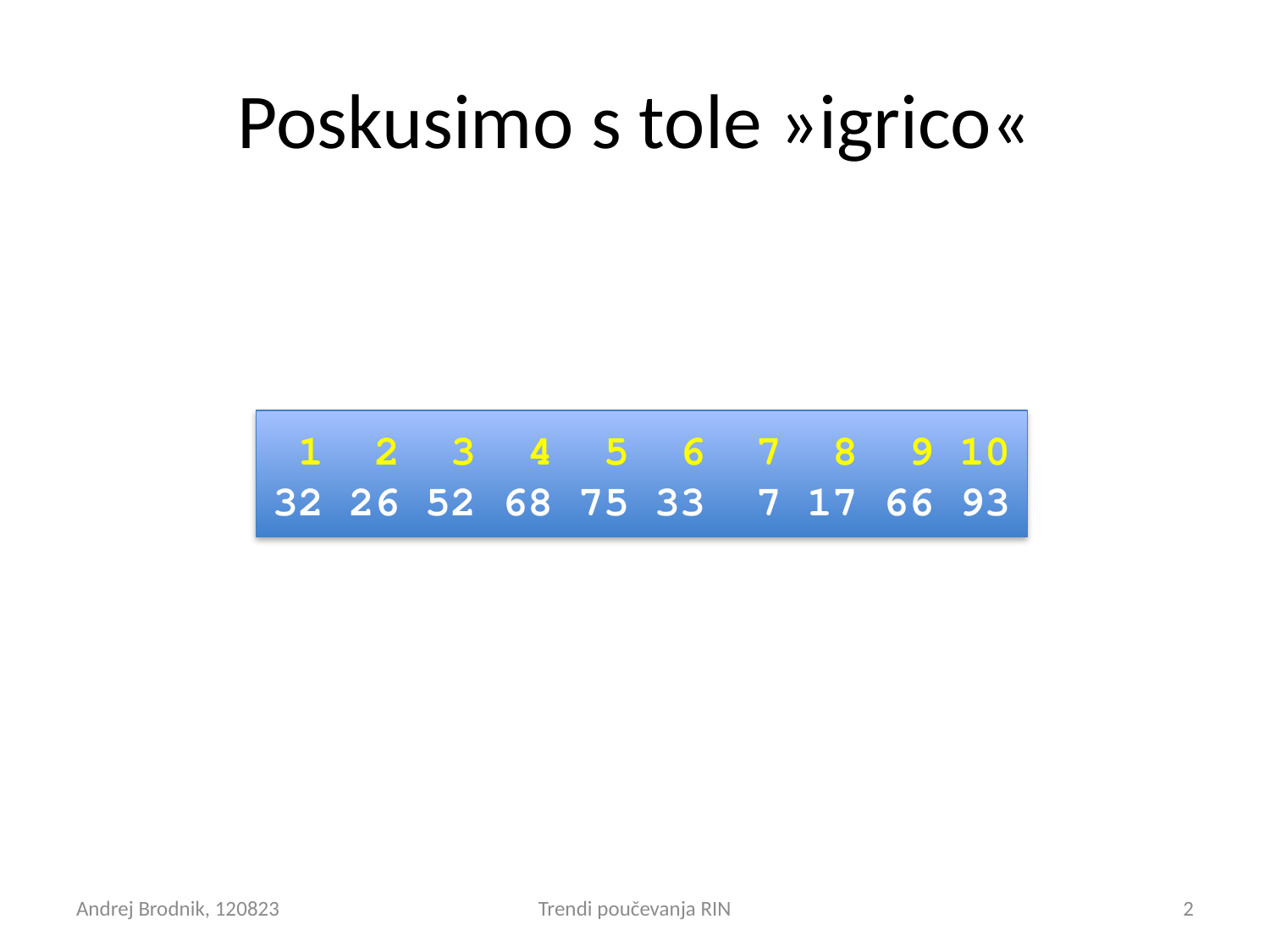

# Poskusimo s tole »igrico«
 1  2  3  4  5  6  7  8  9 10
32 26 52 68 75 33  7 17 66 93
Andrej Brodnik, 120823
Trendi poučevanja RIN
2